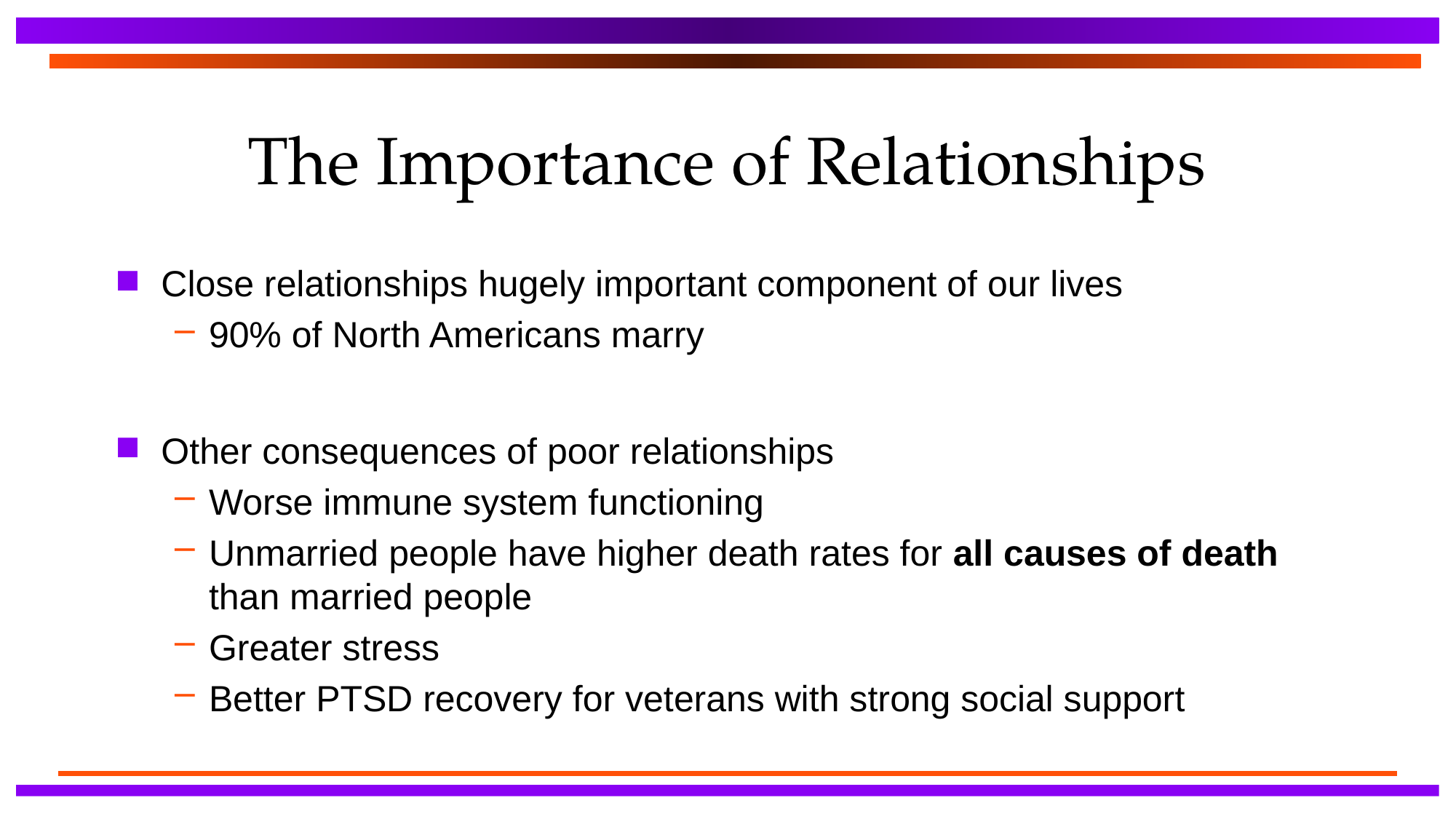

# The Importance of Relationships
Close relationships hugely important component of our lives
90% of North Americans marry

Other consequences of poor relationships
Worse immune system functioning
Unmarried people have higher death rates for all causes of death than married people
Greater stress
Better PTSD recovery for veterans with strong social support